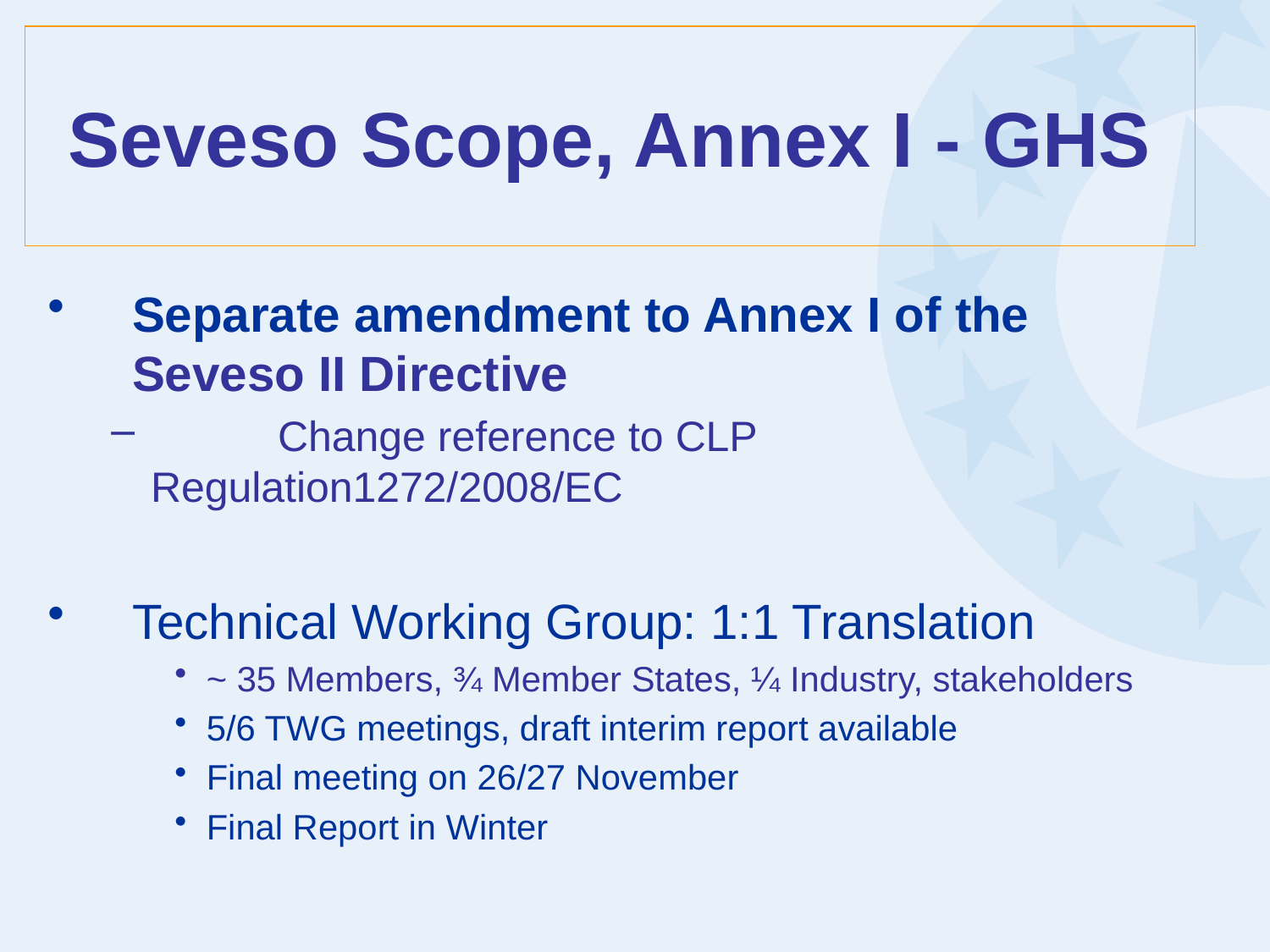

Seveso Scope, Annex I - GHS
Separate amendment to Annex I of the Seveso II Directive
	Change reference to CLP Regulation1272/2008/EC

Technical Working Group: 1:1 Translation
~ 35 Members, ¾ Member States, ¼ Industry, stakeholders
5/6 TWG meetings, draft interim report available
Final meeting on 26/27 November
Final Report in Winter